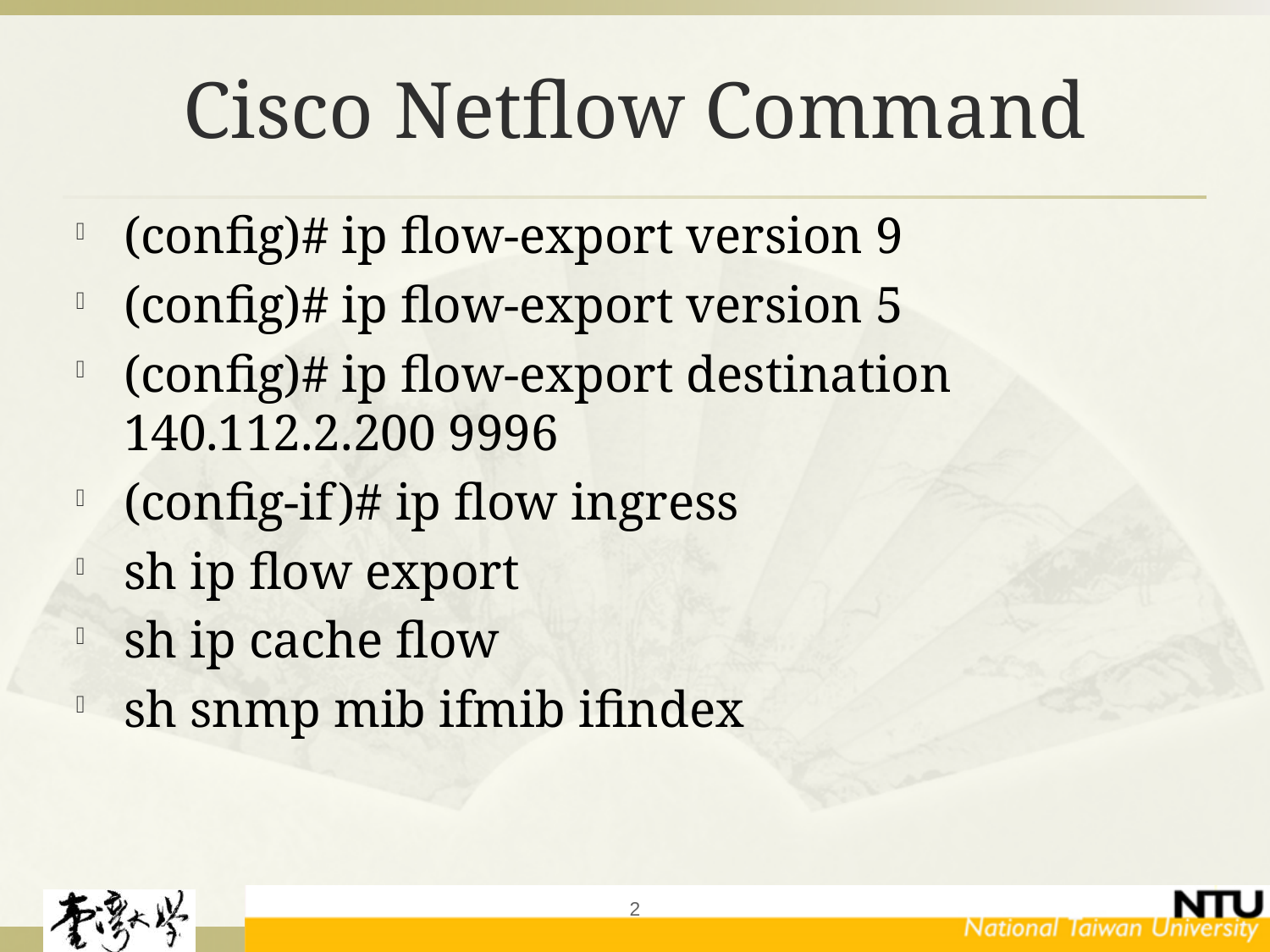

# Cisco Netflow Command
(config)# ip flow-export version 9
(config)# ip flow-export version 5
(config)# ip flow-export destination 140.112.2.200 9996
(config-if)# ip flow ingress
sh ip flow export
sh ip cache flow
sh snmp mib ifmib ifindex

2